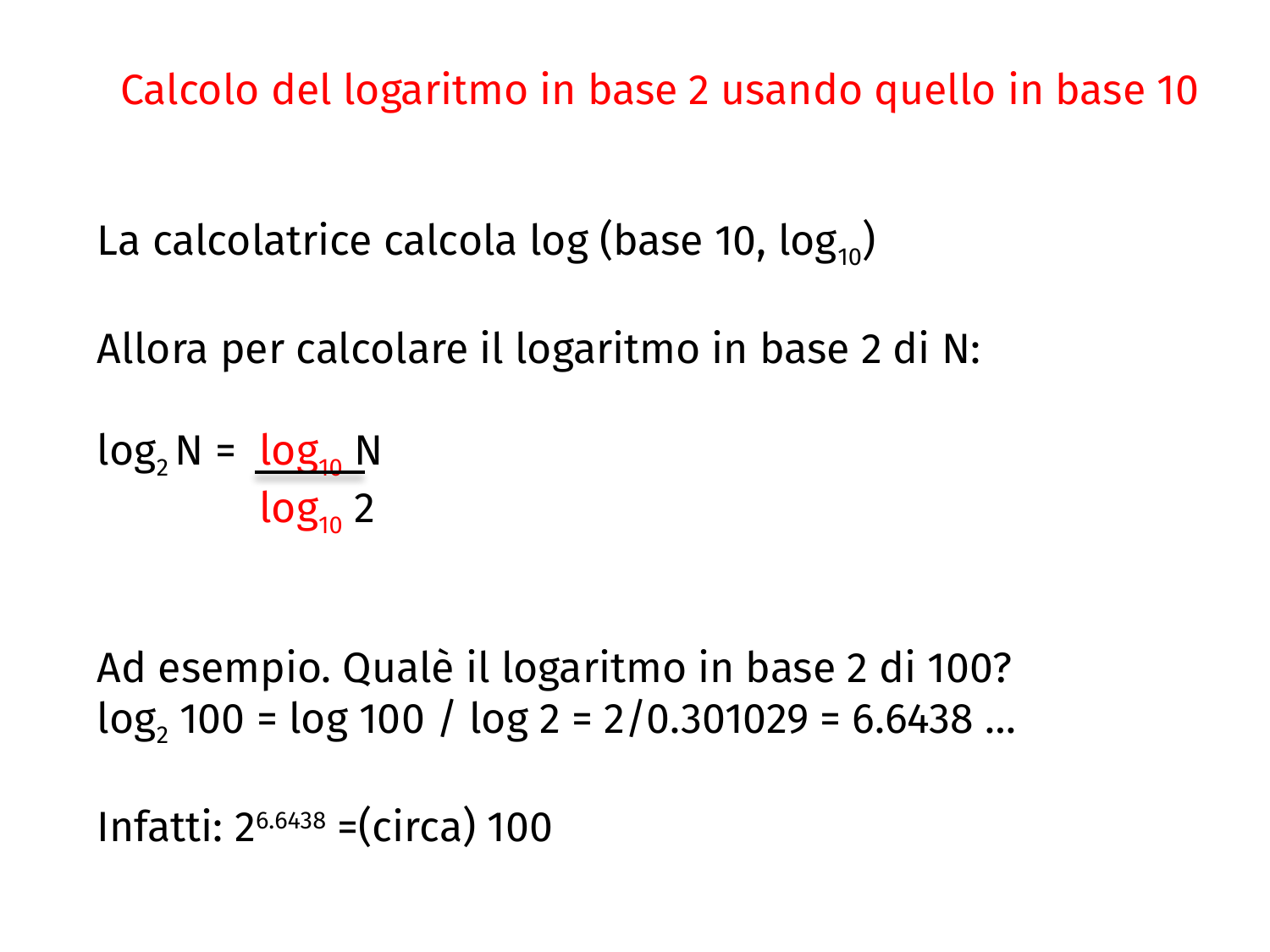

Calcolo del logaritmo in base 2 usando quello in base 10
La calcolatrice calcola log (base 10, log10)

Allora per calcolare il logaritmo in base 2 di N:

log2 N =	log10 N
           	log10 2

Ad esempio. Qualè il logaritmo in base 2 di 100?
log2 100 = log 100 / log 2 = 2/0.301029 = 6.6438 …

Infatti: 26.6438 =(circa) 100